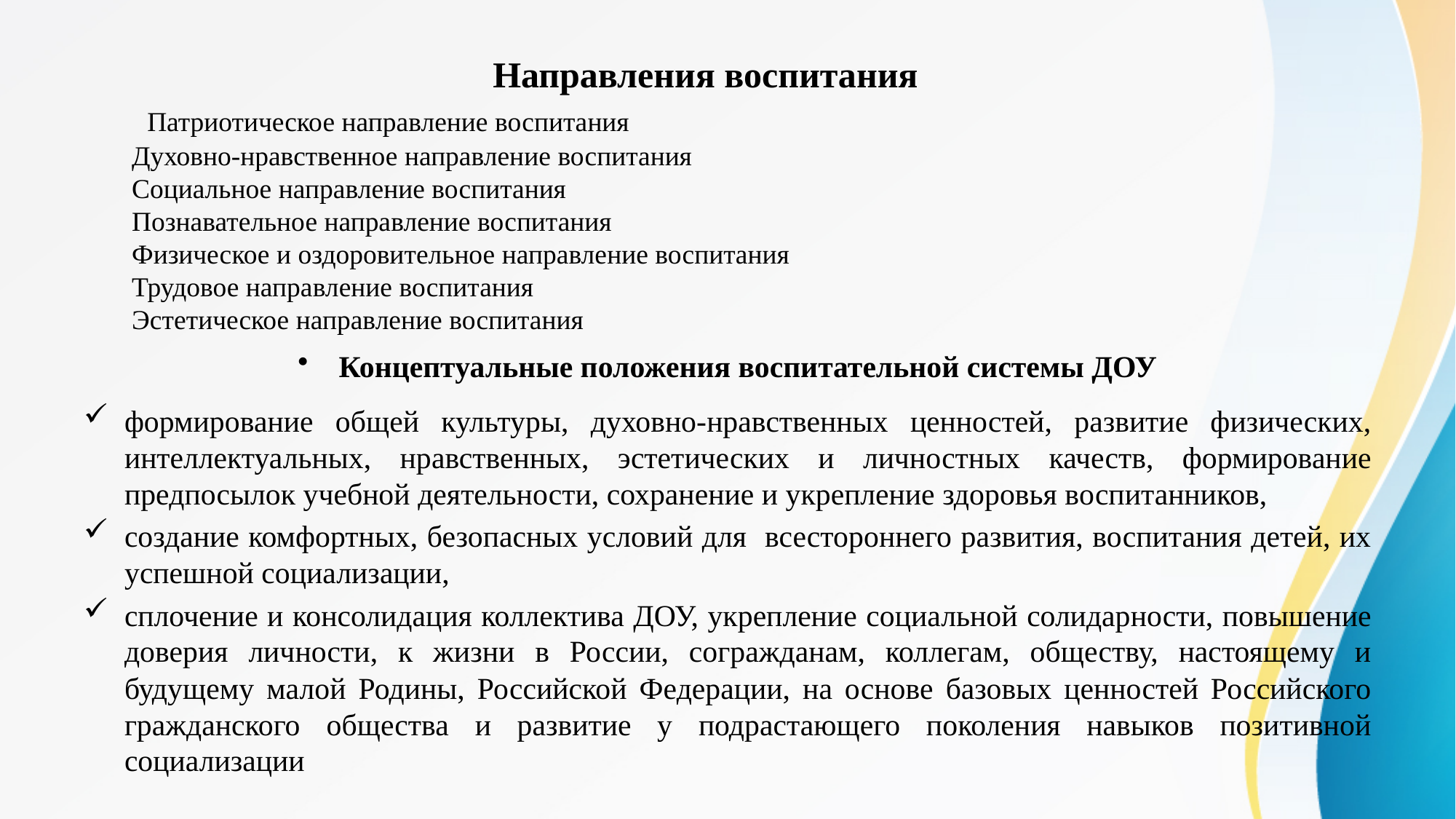

# Направления воспитания Патриотическое направление воспитания Духовно-нравственное направление воспитания Социальное направление воспитания Познавательное направление воспитания Физическое и оздоровительное направление воспитания Трудовое направление воспитания Эстетическое направление воспитания
Концептуальные положения воспитательной системы ДОУ
формирование общей культуры, духовно-нравственных ценностей, развитие физических, интеллектуальных, нравственных, эстетических и личностных качеств, формирование предпосылок учебной деятельности, сохранение и укрепление здоровья воспитанников,
создание комфортных, безопасных условий для  всестороннего развития, воспитания детей, их успешной социализации,
сплочение и консолидация коллектива ДОУ, укрепление социальной солидарности, повышение доверия личности, к жизни в России, согражданам, коллегам, обществу, настоящему и будущему малой Родины, Российской Федерации, на основе базовых ценностей Российского гражданского общества и развитие у подрастающего поколения навыков позитивной социализации